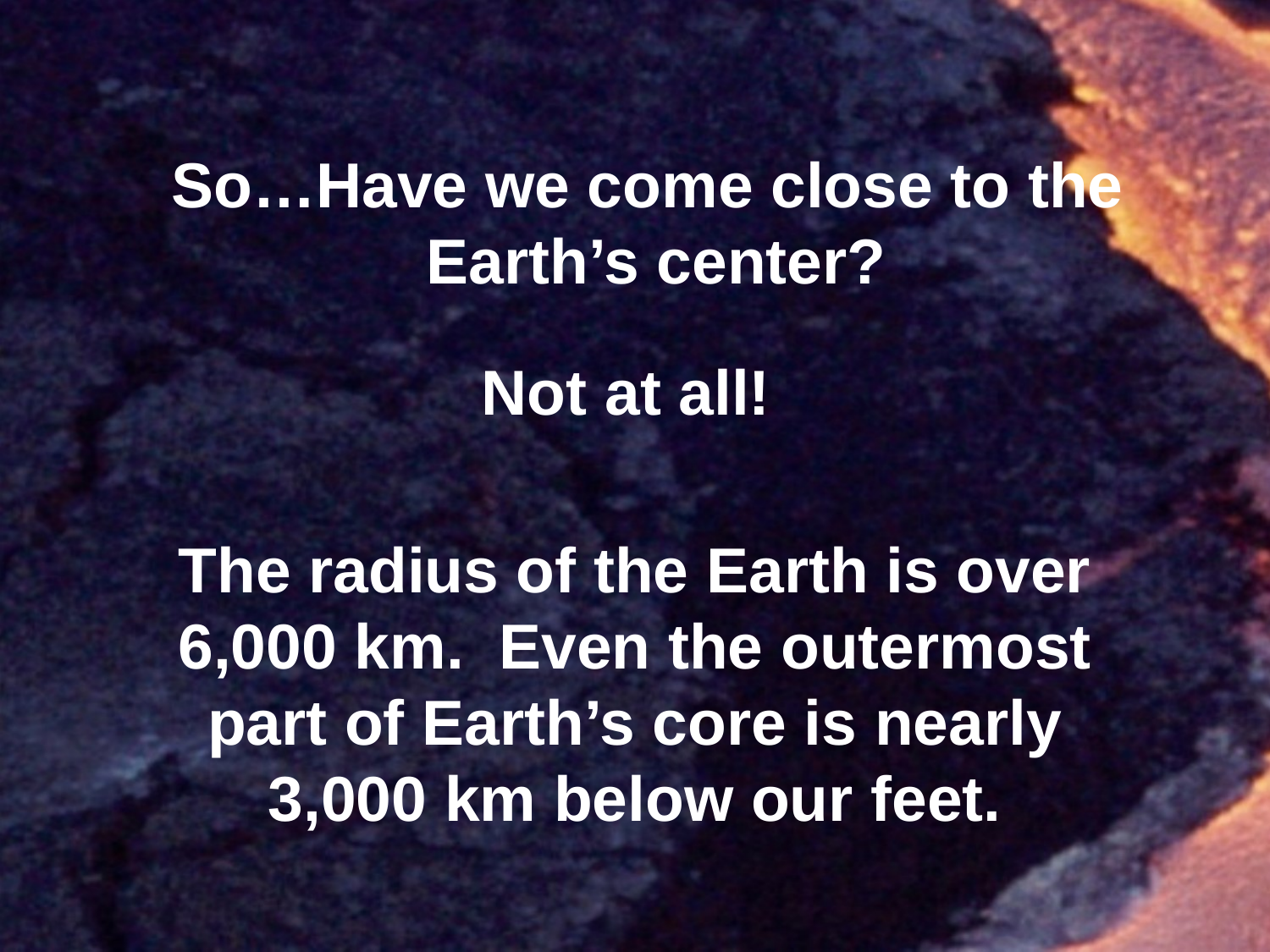

# So…Have we come close to the Earth’s center?

Not at all!

The radius of the Earth is over 6,000 km.  Even the outermost part of Earth’s core is nearly 3,000 km below our feet.